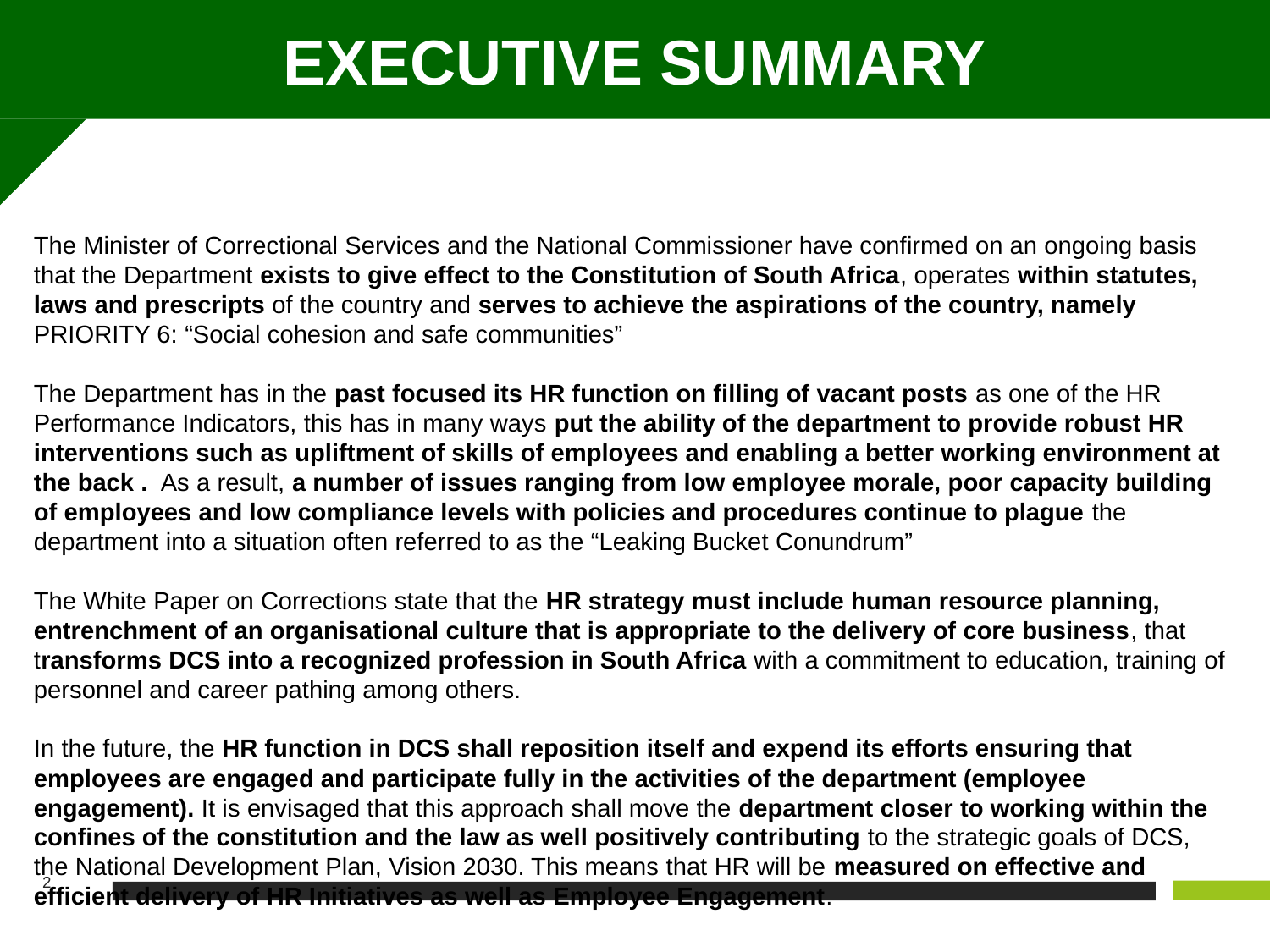

EXECUTIVE SUMMARY

The Minister of Correctional Services and the National Commissioner have confirmed on an ongoing basis that the Department exists to give effect to the Constitution of South Africa, operates within statutes, laws and prescripts of the country and serves to achieve the aspirations of the country, namely PRIORITY 6: “Social cohesion and safe communities”

The Department has in the past focused its HR function on filling of vacant posts as one of the HR Performance Indicators, this has in many ways put the ability of the department to provide robust HR interventions such as upliftment of skills of employees and enabling a better working environment at the back .  As a result, a number of issues ranging from low employee morale, poor capacity building of employees and low compliance levels with policies and procedures continue to plague the department into a situation often referred to as the “Leaking Bucket Conundrum”

The White Paper on Corrections state that the HR strategy must include human resource planning, entrenchment of an organisational culture that is appropriate to the delivery of core business, that transforms DCS into a recognized profession in South Africa with a commitment to education, training of personnel and career pathing among others.

In the future, the HR function in DCS shall reposition itself and expend its efforts ensuring that employees are engaged and participate fully in the activities of the department (employee engagement). It is envisaged that this approach shall move the department closer to working within the confines of the constitution and the law as well positively contributing to the strategic goals of DCS, the National Development Plan, Vision 2030. This means that HR will be measured on effective and efficient delivery of HR Initiatives as well as Employee Engagement.

2